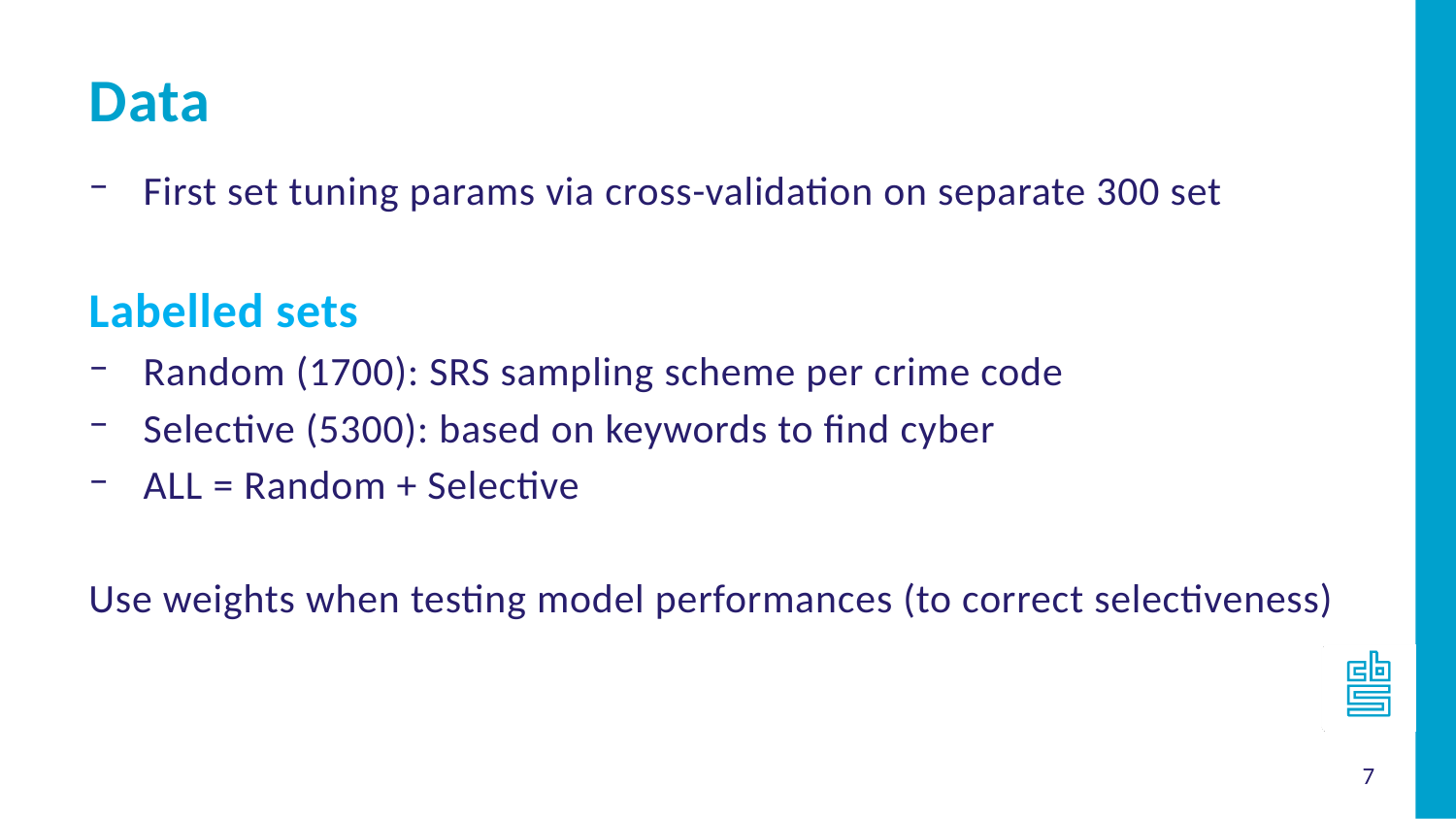

Data
First set tuning params via cross-validation on separate 300 set

Labelled sets
Random (1700): SRS sampling scheme per crime code
Selective (5300): based on keywords to find cyber
ALL = Random + Selective

Use weights when testing model performances (to correct selectiveness)

7